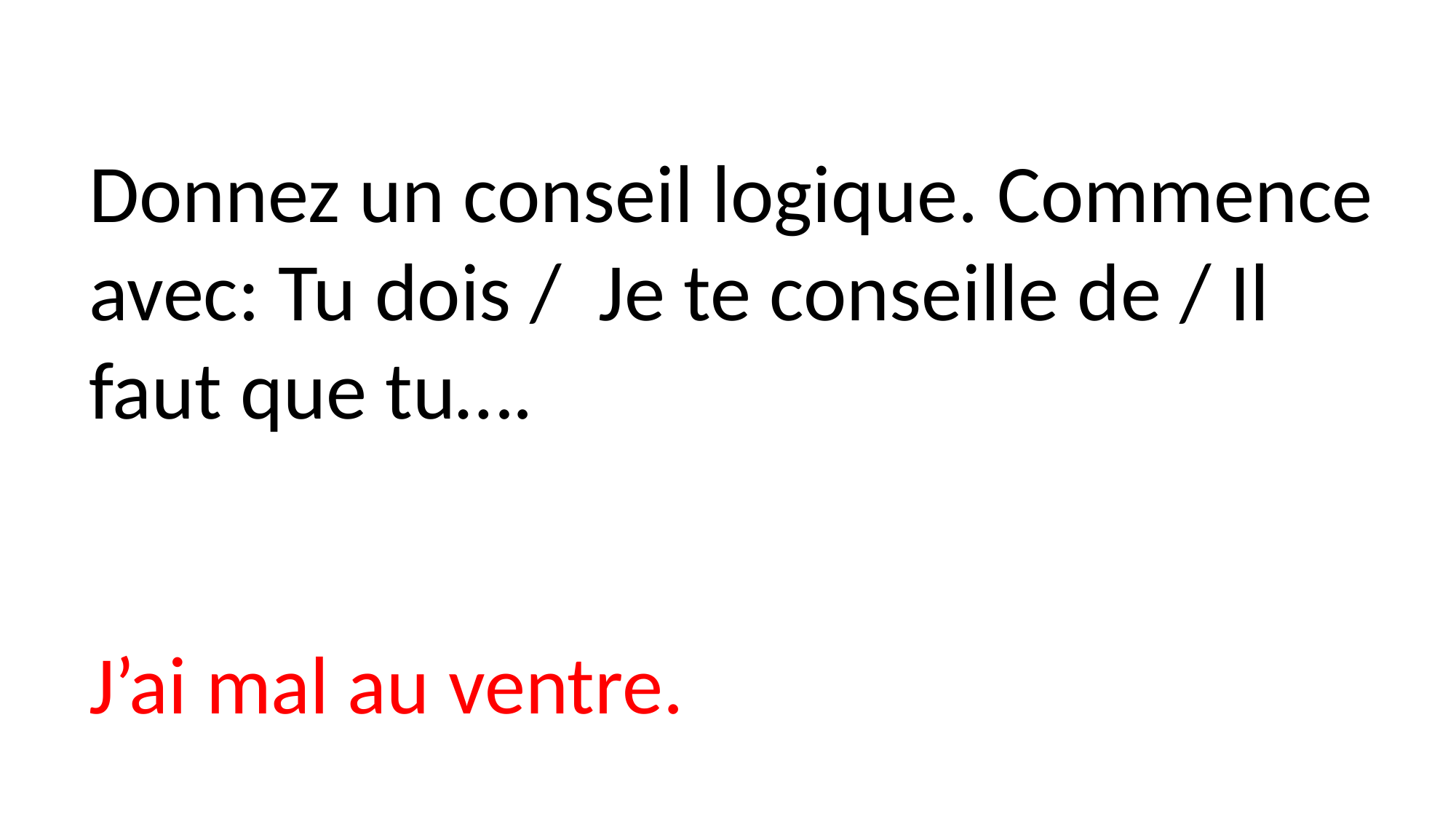

Donnez un conseil logique. Commence avec: Tu dois /  Je te conseille de / Il faut que tu….

J’ai mal au ventre.